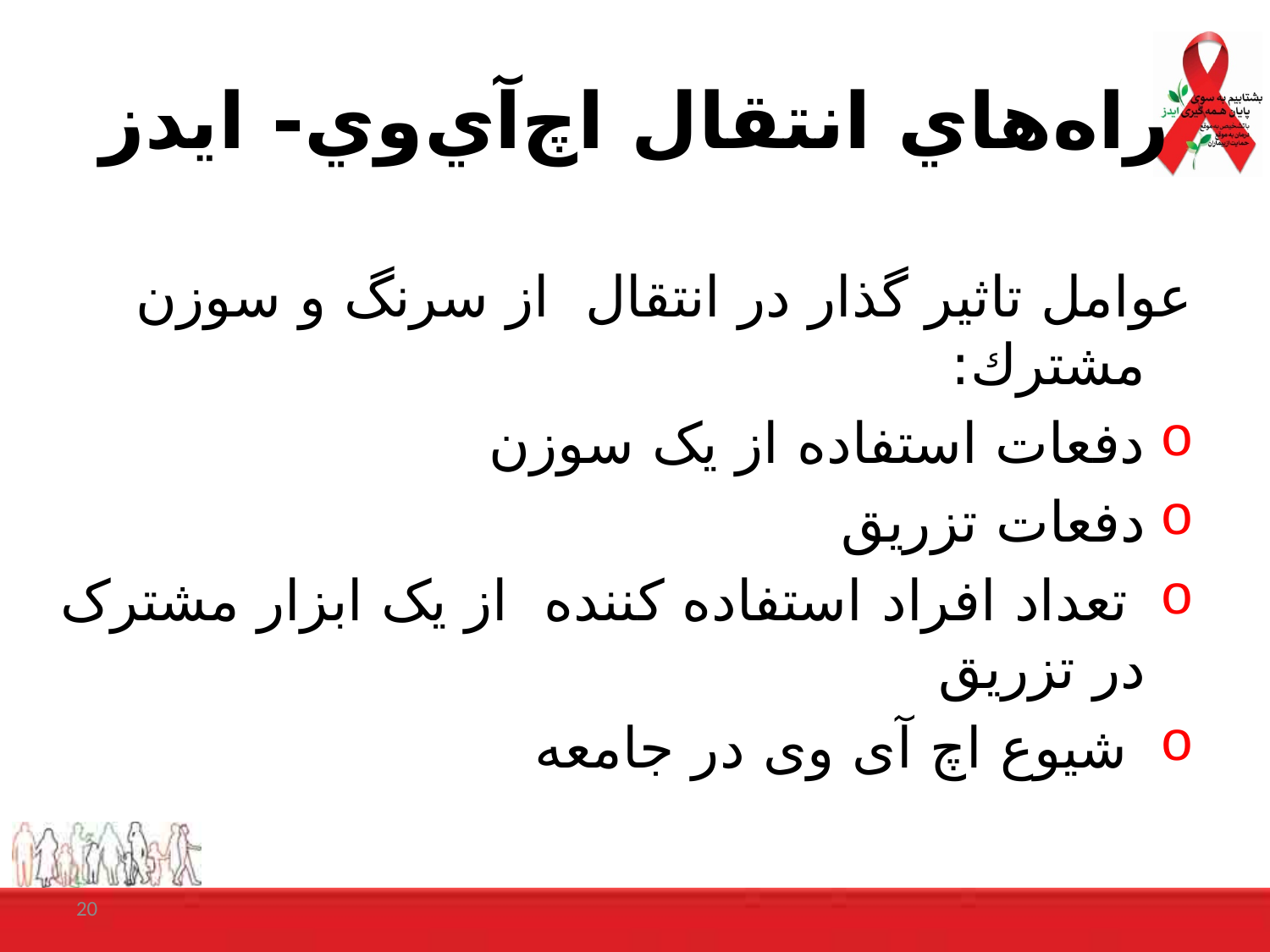

# راه‌هاي انتقال اچ‌آي‌وي- ايدز
عوامل تاثیر گذار در انتقال  از سرنگ و سوزن مشترك:
دفعات استفاده از یک سوزن
دفعات تزریق
 تعداد افراد استفاده كننده  از یک ابزار مشترک  در تزریق
 شیوع اچ آی وی در جامعه
20